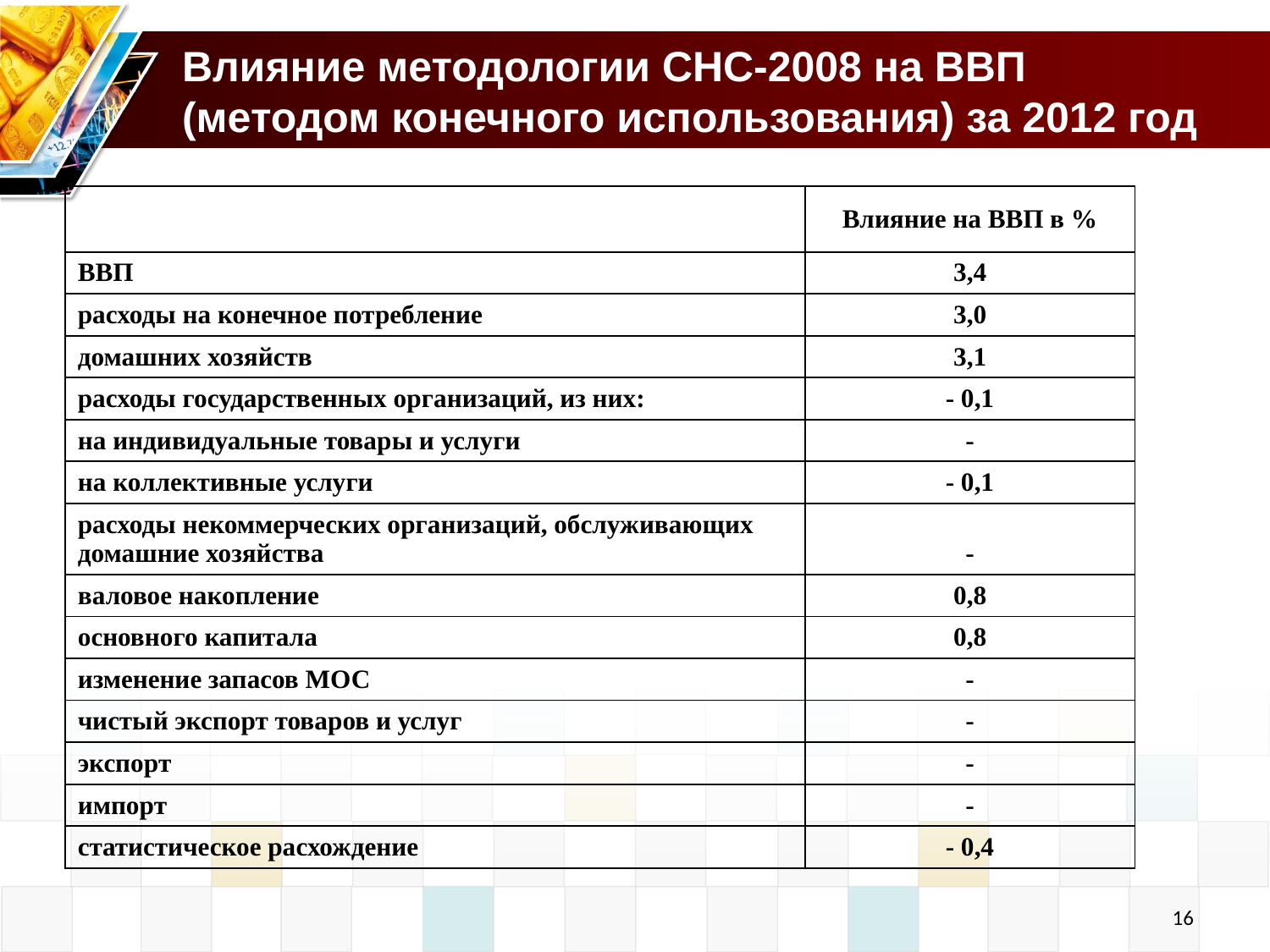

Влияние методологии СНС-2008 на ВВП
(методом конечного использования) за 2012 год
|  | Влияние на ВВП в % |
| --- | --- |
| ВВП | 3,4 |
| расходы на конечное потребление | 3,0 |
| домашних хозяйств | 3,1 |
| расходы государственных организаций, из них: | - 0,1 |
| на индивидуальные товары и услуги | - |
| на коллективные услуги | - 0,1 |
| расходы некоммерческих организаций, обслуживающих домашние хозяйства | - |
| валовое накопление | 0,8 |
| основного капитала | 0,8 |
| изменение запасов МОС | - |
| чистый экспорт товаров и услуг | - |
| экспорт | - |
| импорт | - |
| статистическое расхождение | - 0,4 |
16